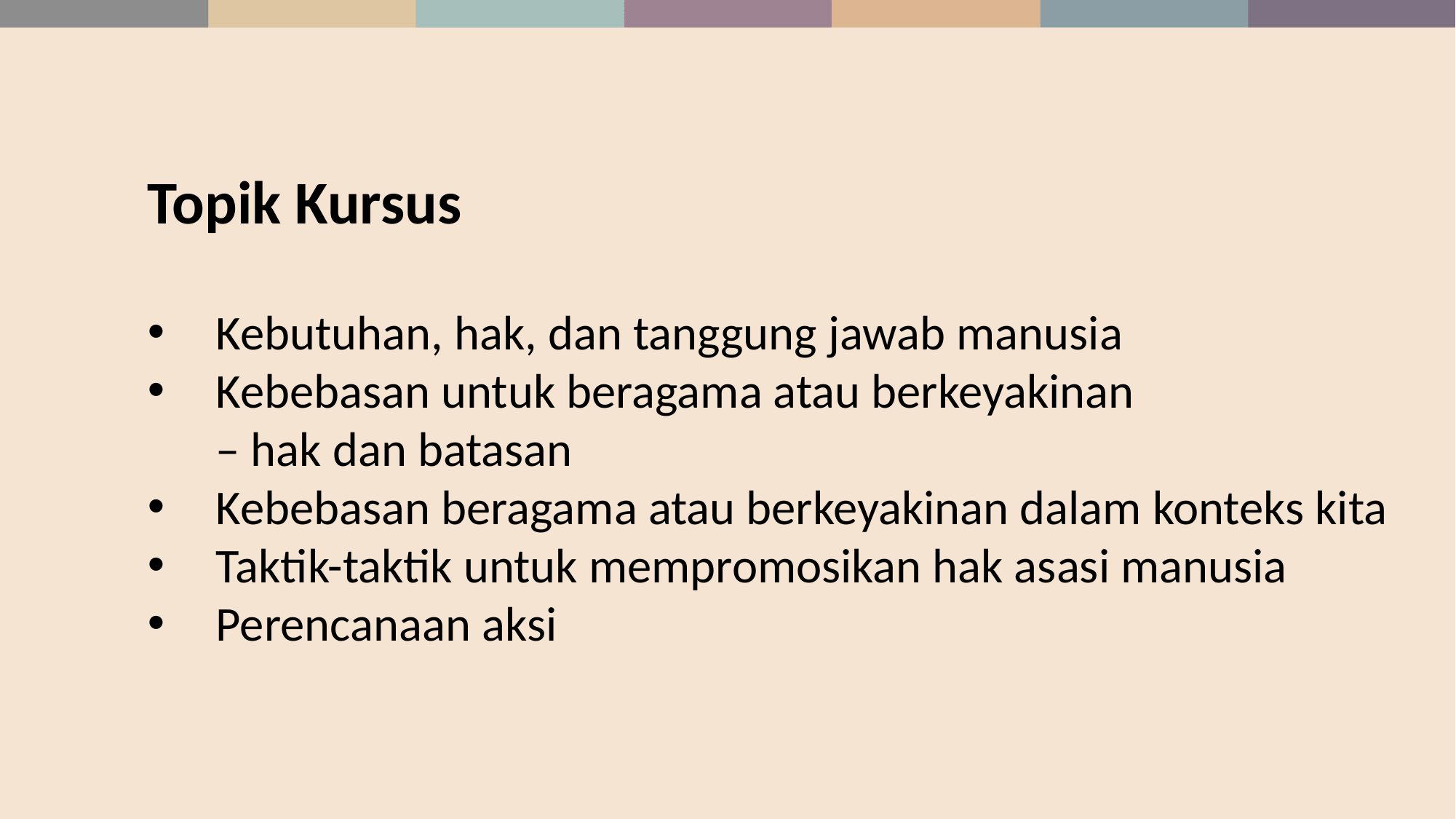

Topik Kursus

Kebutuhan, hak, dan tanggung jawab manusia
Kebebasan untuk beragama atau berkeyakinan
– hak dan batasan
Kebebasan beragama atau berkeyakinan dalam konteks kita
Taktik-taktik untuk mempromosikan hak asasi manusia
Perencanaan aksi